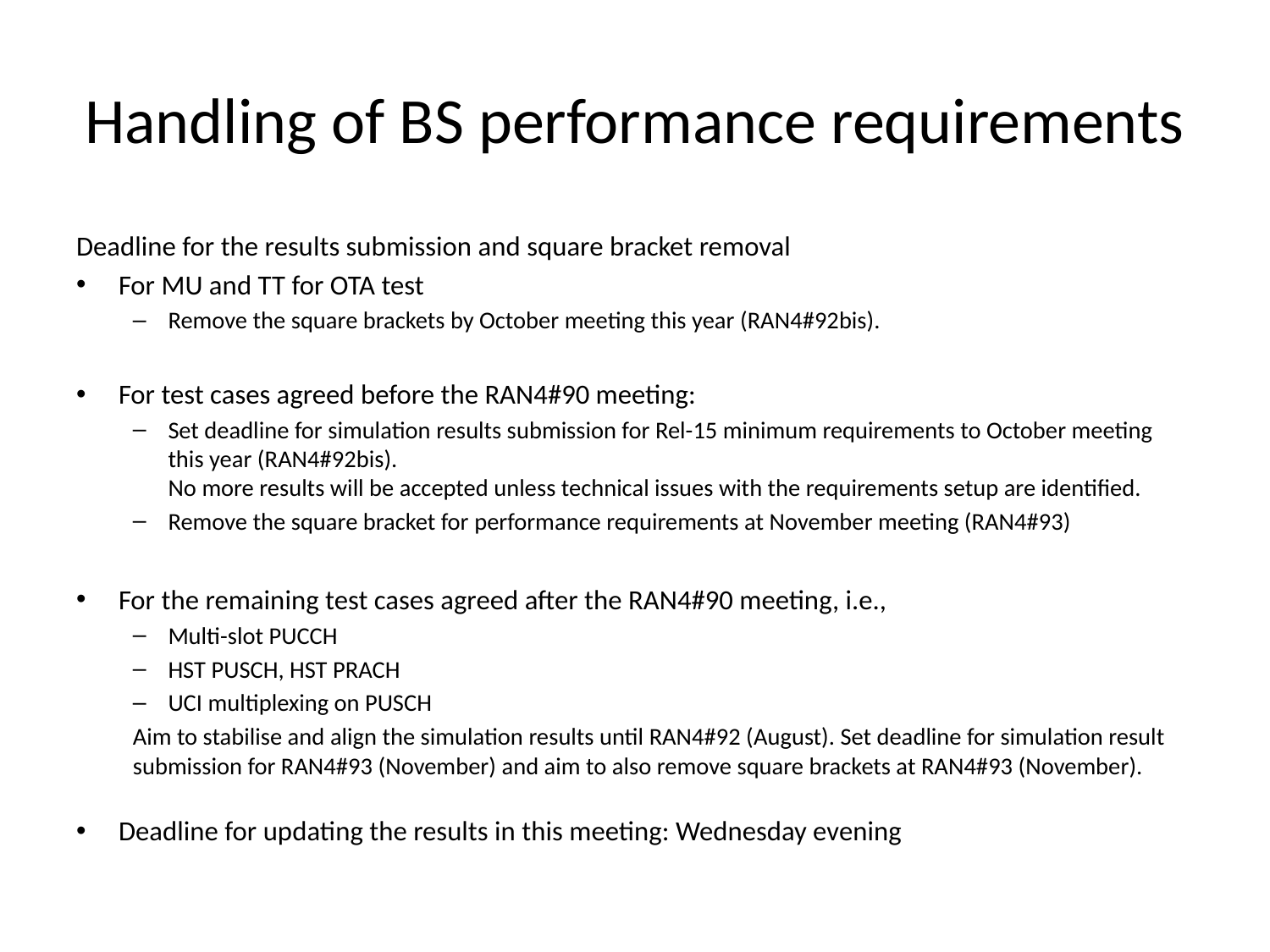

# Handling of BS performance requirements
Deadline for the results submission and square bracket removal
For MU and TT for OTA test
Remove the square brackets by October meeting this year (RAN4#92bis).

For test cases agreed before the RAN4#90 meeting:
Set deadline for simulation results submission for Rel-15 minimum requirements to October meeting this year (RAN4#92bis).
No more results will be accepted unless technical issues with the requirements setup are identified.
Remove the square bracket for performance requirements at November meeting (RAN4#93)

For the remaining test cases agreed after the RAN4#90 meeting, i.e.,
Multi-slot PUCCH
HST PUSCH, HST PRACH
UCI multiplexing on PUSCH
Aim to stabilise and align the simulation results until RAN4#92 (August). Set deadline for simulation result submission for RAN4#93 (November) and aim to also remove square brackets at RAN4#93 (November).
Deadline for updating the results in this meeting: Wednesday evening